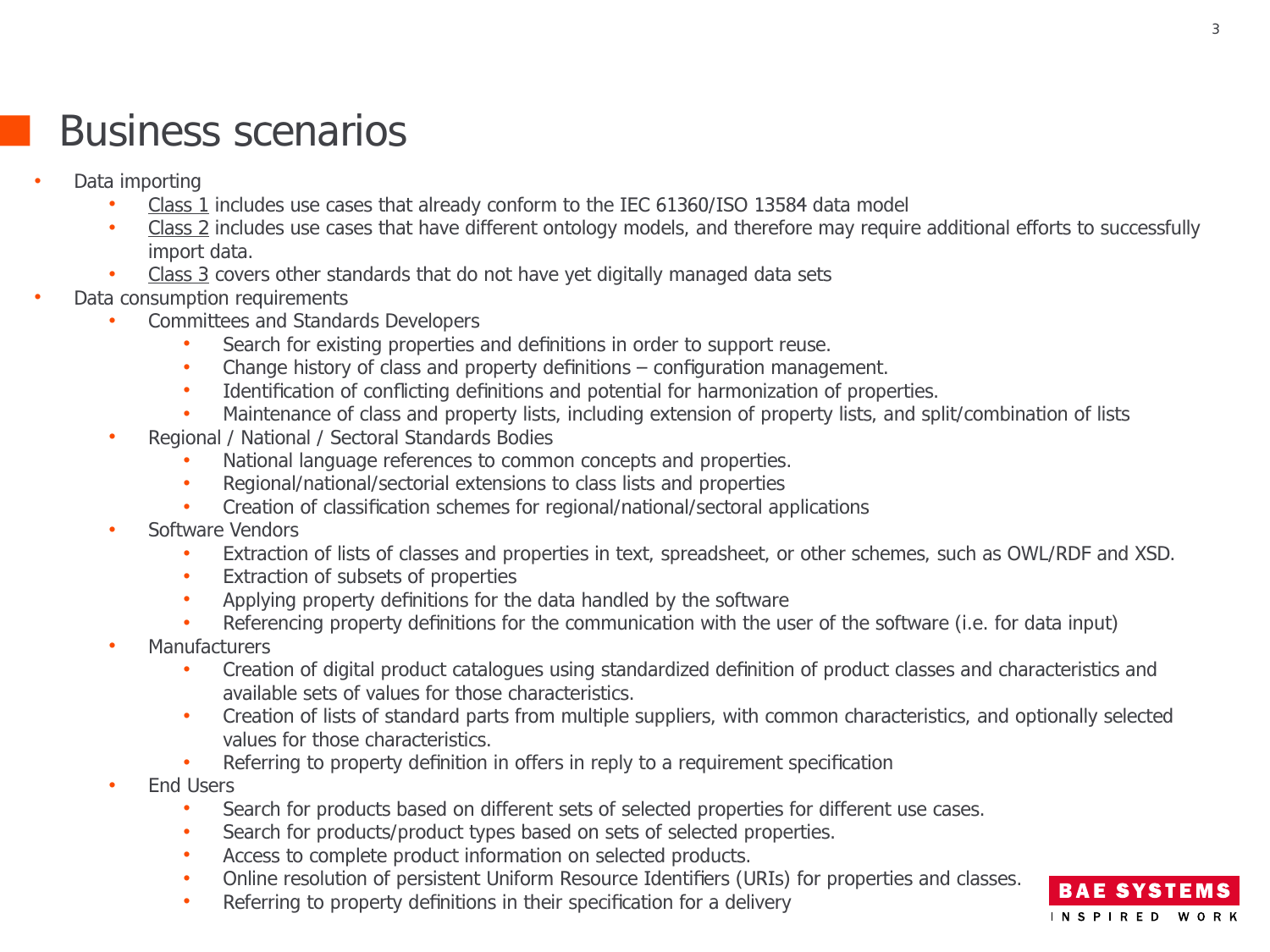

3
# Business scenarios
Data importing
Class 1 includes use cases that already conform to the IEC 61360/ISO 13584 data model
Class 2 includes use cases that have different ontology models, and therefore may require additional efforts to successfully import data.
Class 3 covers other standards that do not have yet digitally managed data sets
Data consumption requirements
Committees and Standards Developers
Search for existing properties and definitions in order to support reuse.
Change history of class and property definitions – configuration management.
Identification of conflicting definitions and potential for harmonization of properties.
Maintenance of class and property lists, including extension of property lists, and split/combination of lists
Regional / National / Sectoral Standards Bodies
National language references to common concepts and properties.
Regional/national/sectorial extensions to class lists and properties
Creation of classification schemes for regional/national/sectoral applications
Software Vendors
Extraction of lists of classes and properties in text, spreadsheet, or other schemes, such as OWL/RDF and XSD.
Extraction of subsets of properties
Applying property definitions for the data handled by the software
Referencing property definitions for the communication with the user of the software (i.e. for data input)
Manufacturers
Creation of digital product catalogues using standardized definition of product classes and characteristics and available sets of values for those characteristics.
Creation of lists of standard parts from multiple suppliers, with common characteristics, and optionally selected values for those characteristics.
Referring to property definition in offers in reply to a requirement specification
End Users
Search for products based on different sets of selected properties for different use cases.
Search for products/product types based on sets of selected properties.
Access to complete product information on selected products.
Online resolution of persistent Uniform Resource Identifiers (URIs) for properties and classes.
Referring to property definitions in their specification for a delivery